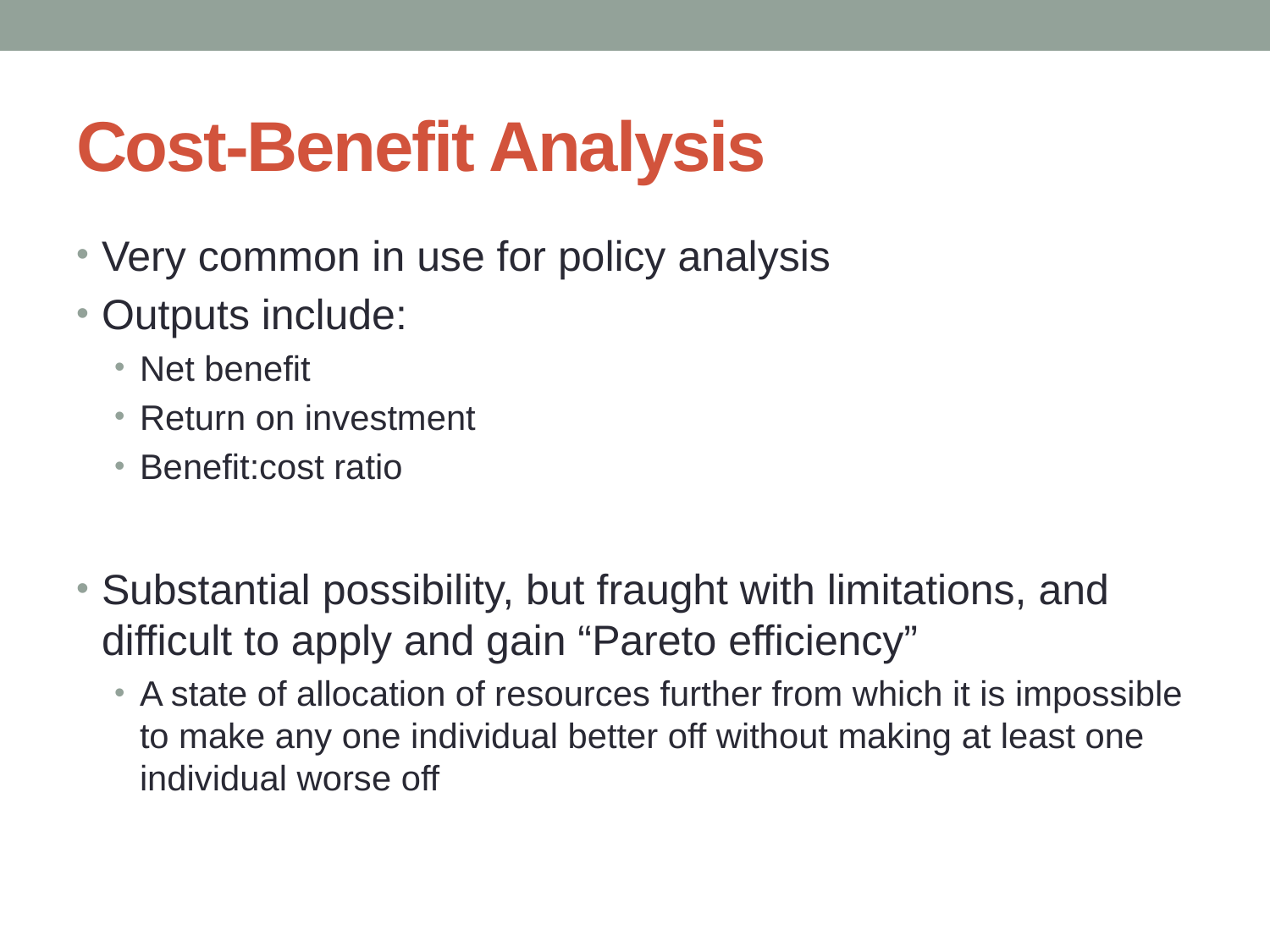

# Cost-Benefit Analysis
Very common in use for policy analysis
Outputs include:
Net benefit
Return on investment
Benefit:cost ratio

Substantial possibility, but fraught with limitations, and difficult to apply and gain “Pareto efficiency”
A state of allocation of resources further from which it is impossible to make any one individual better off without making at least one individual worse off